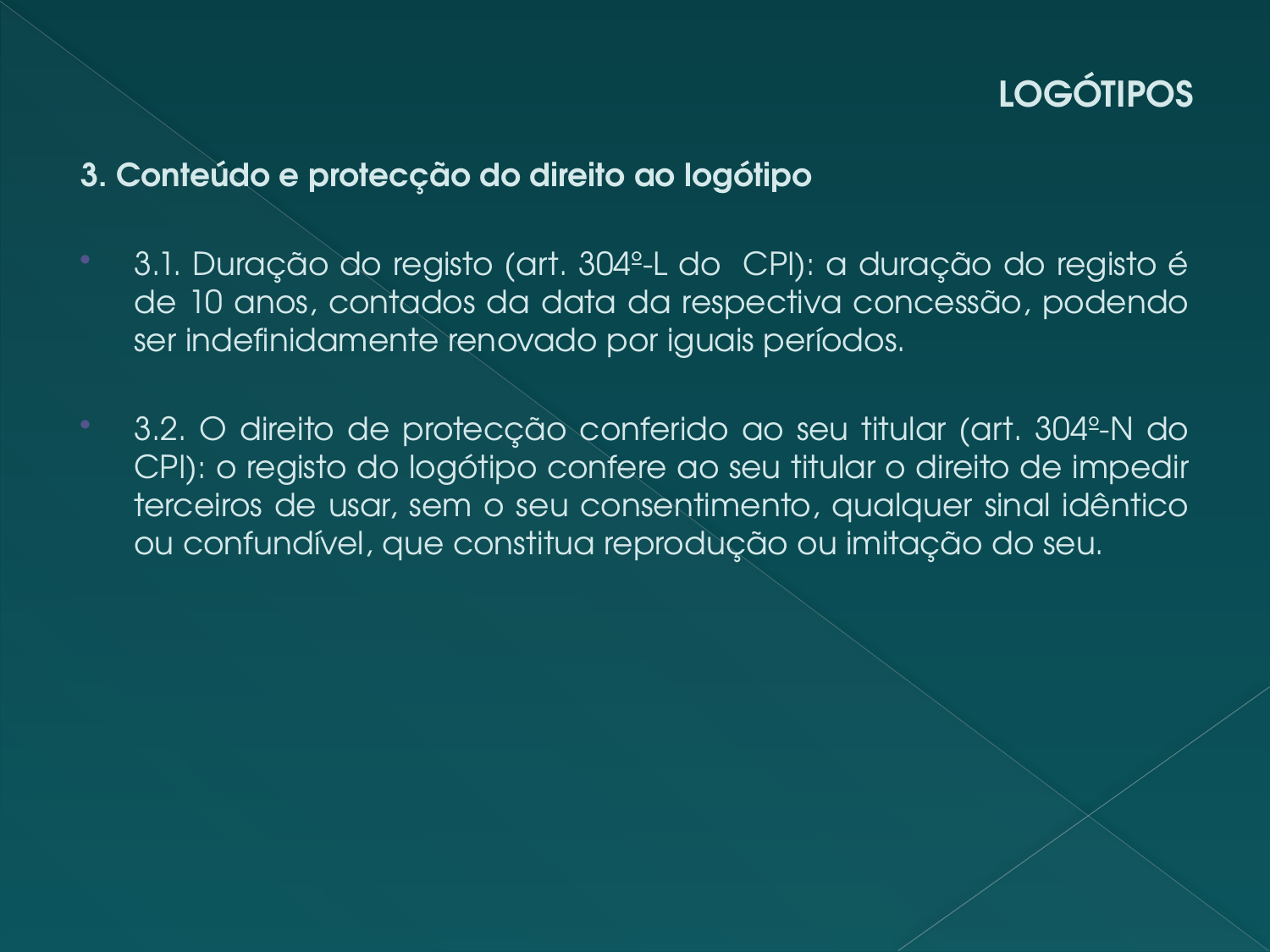

# LOGÓTIPOS
3. Conteúdo e protecção do direito ao logótipo

3.1. Duração do registo (art. 304º-L do  CPI): a duração do registo é de 10 anos, contados da data da respectiva concessão, podendo ser indefinidamente renovado por iguais períodos.

3.2. O direito de protecção conferido ao seu titular (art. 304º-N do CPI): o registo do logótipo confere ao seu titular o direito de impedir terceiros de usar, sem o seu consentimento, qualquer sinal idêntico ou confundível, que constitua reprodução ou imitação do seu.